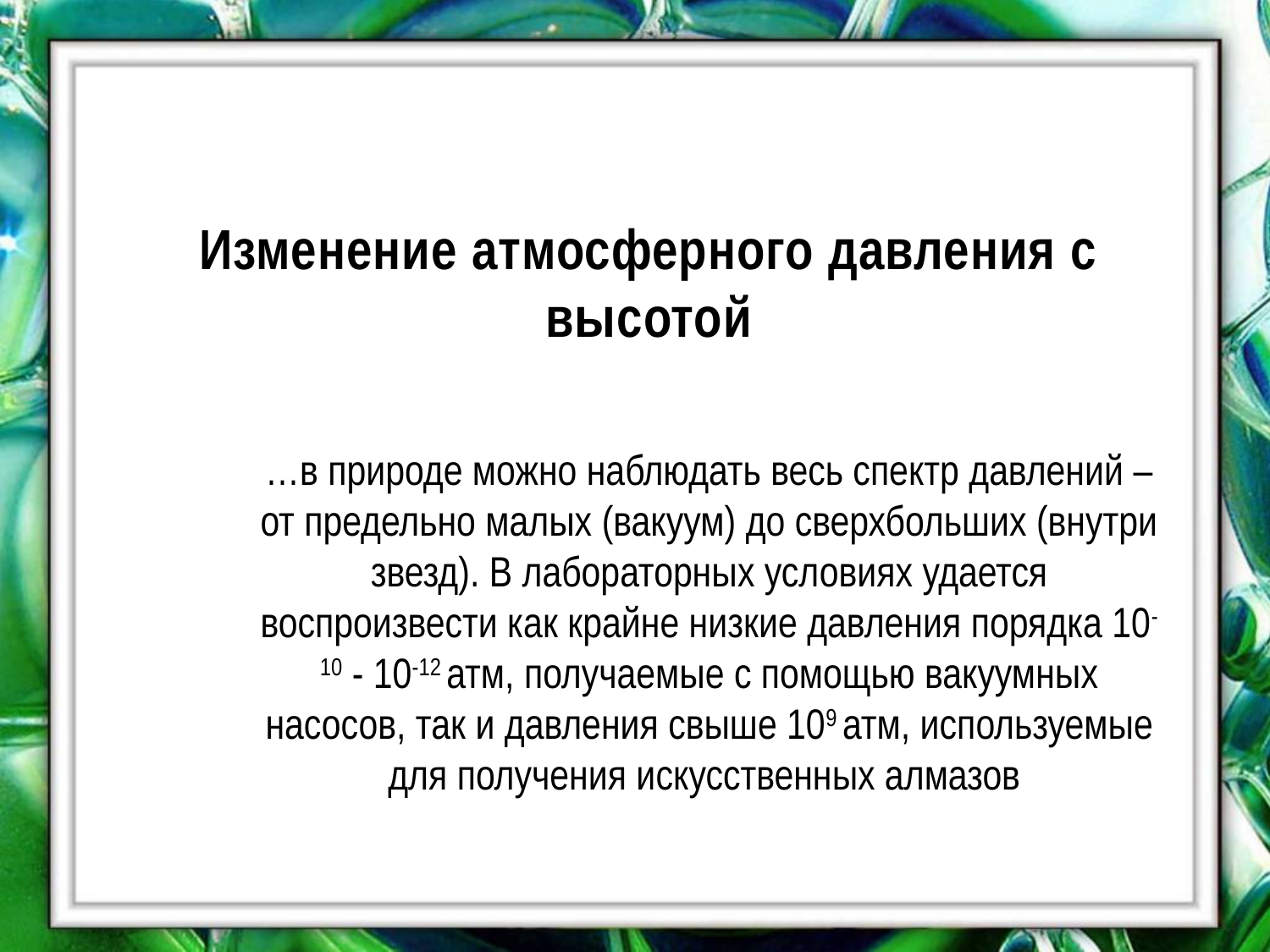

# Изменение атмосферного давления с высотой
…в природе можно наблюдать весь спектр давлений – от предельно малых (вакуум) до сверхбольших (внутри звезд). В лабораторных условиях удается воспроизвести как крайне низкие давления порядка 10-10 - 10-12 атм, получаемые с помощью вакуумных насосов, так и давления свыше 109 атм, используемые для получения искусственных алмазов